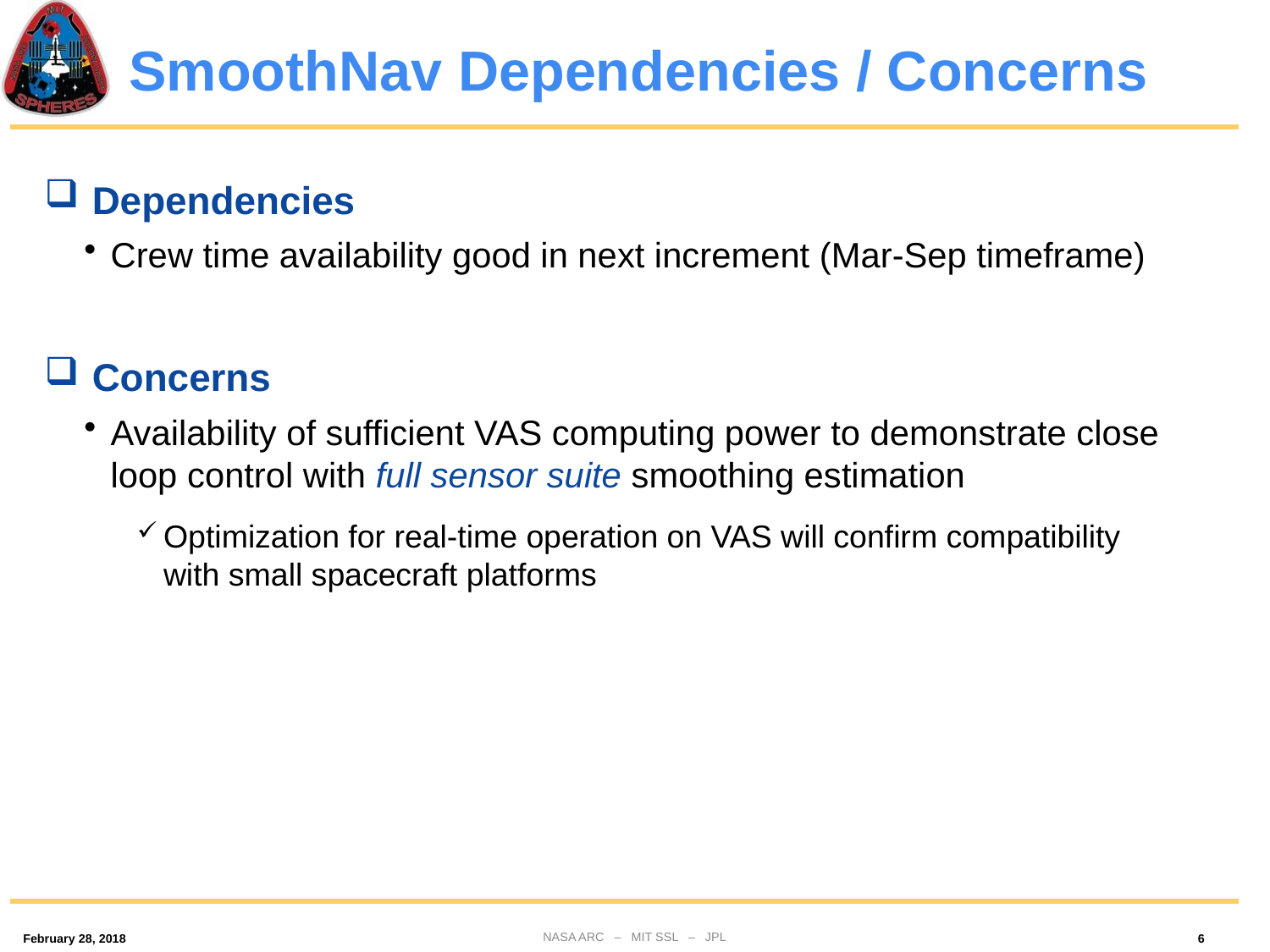

# SmoothNav Dependencies / Concerns
Dependencies
Crew time availability good in next increment (Mar-Sep timeframe)

Concerns
Availability of sufficient VAS computing power to demonstrate close loop control with full sensor suite smoothing estimation
Optimization for real-time operation on VAS will confirm compatibility
with small spacecraft platforms
NASA ARC   –   MIT SSL   –   JPL